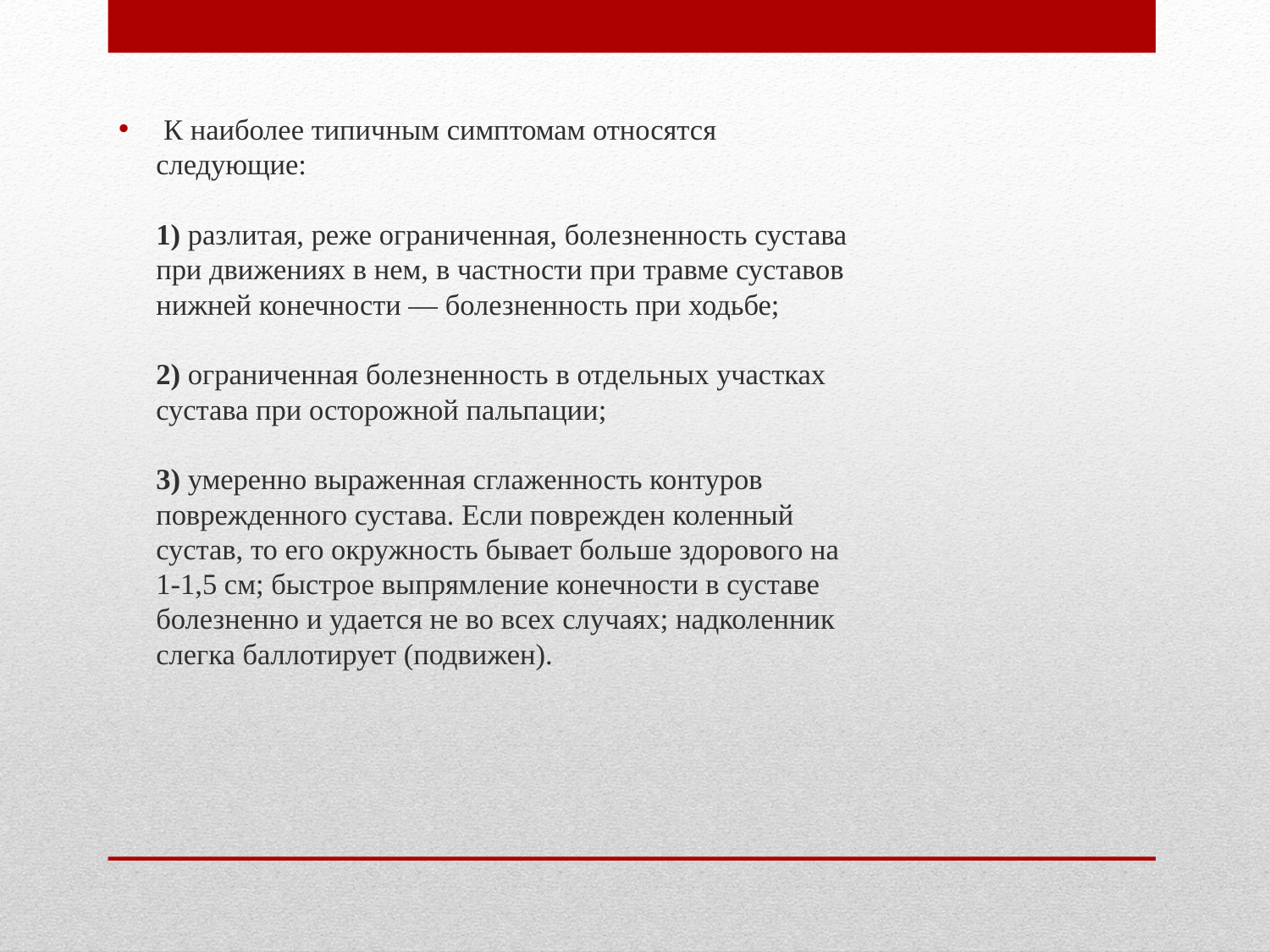

К наиболее типичным симп­томам относятся следующие:
1) разлитая, реже ограниченная, болезненность сустава при движениях в нем, в частности при травме суставов нижней конечности — болезненность при ходьбе;
2) ограниченная болезненность в отдельных участках сустава при осторожной пальпации;
3) умеренно выраженная сглаженность контуров поврежденного сустава. Если поврежден коленный сустав, то его окружность бывает больше здорового на 1-1,5 см; быстрое выпрямление конечности в суставе болезненно и удается не во всех случаях; надколенник слегка баллотирует (подвижен).
#